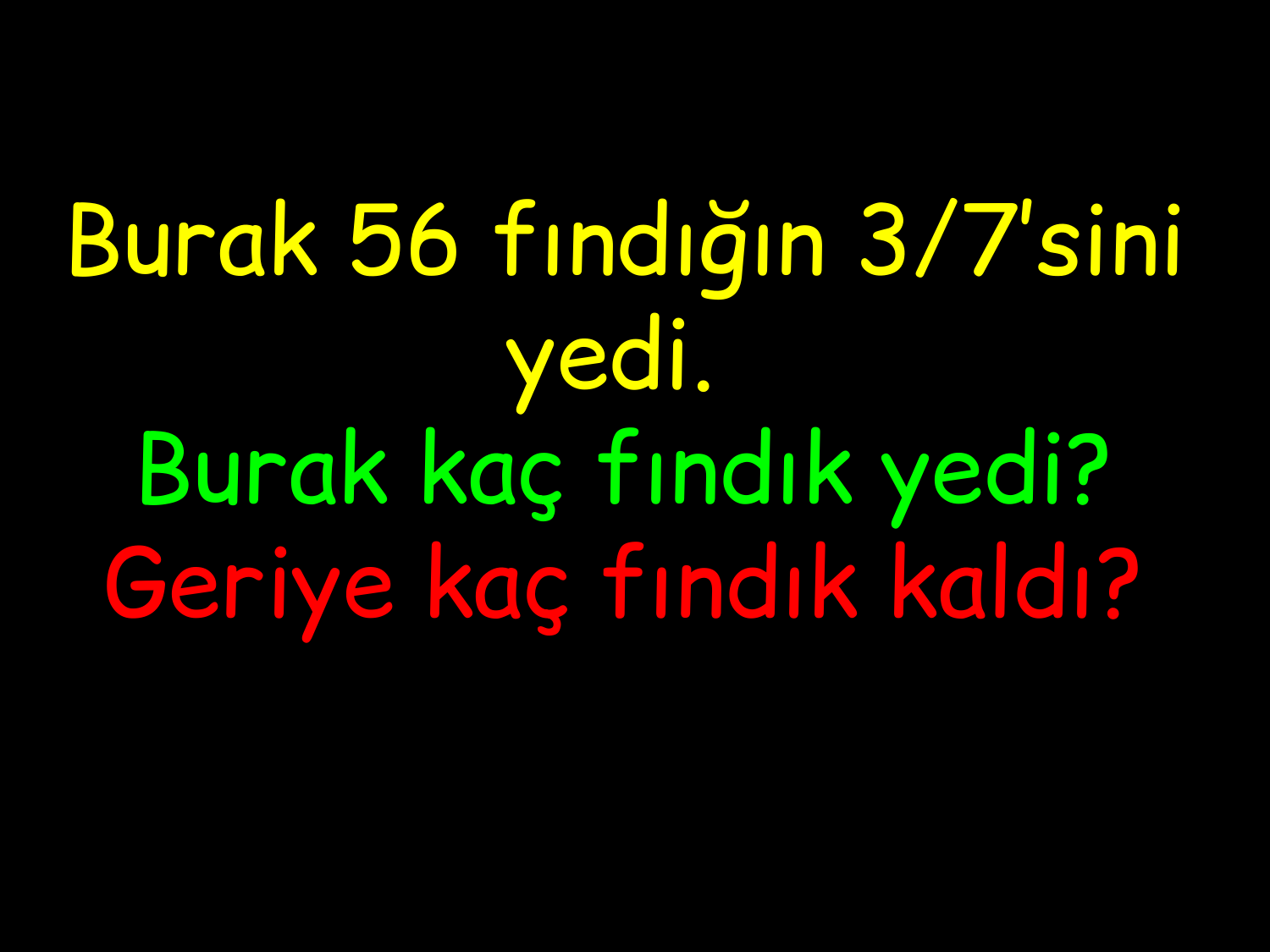

Burak 56 fındığın 3/7’sini yedi.
Burak kaç fındık yedi?
Geriye kaç fındık kaldı?